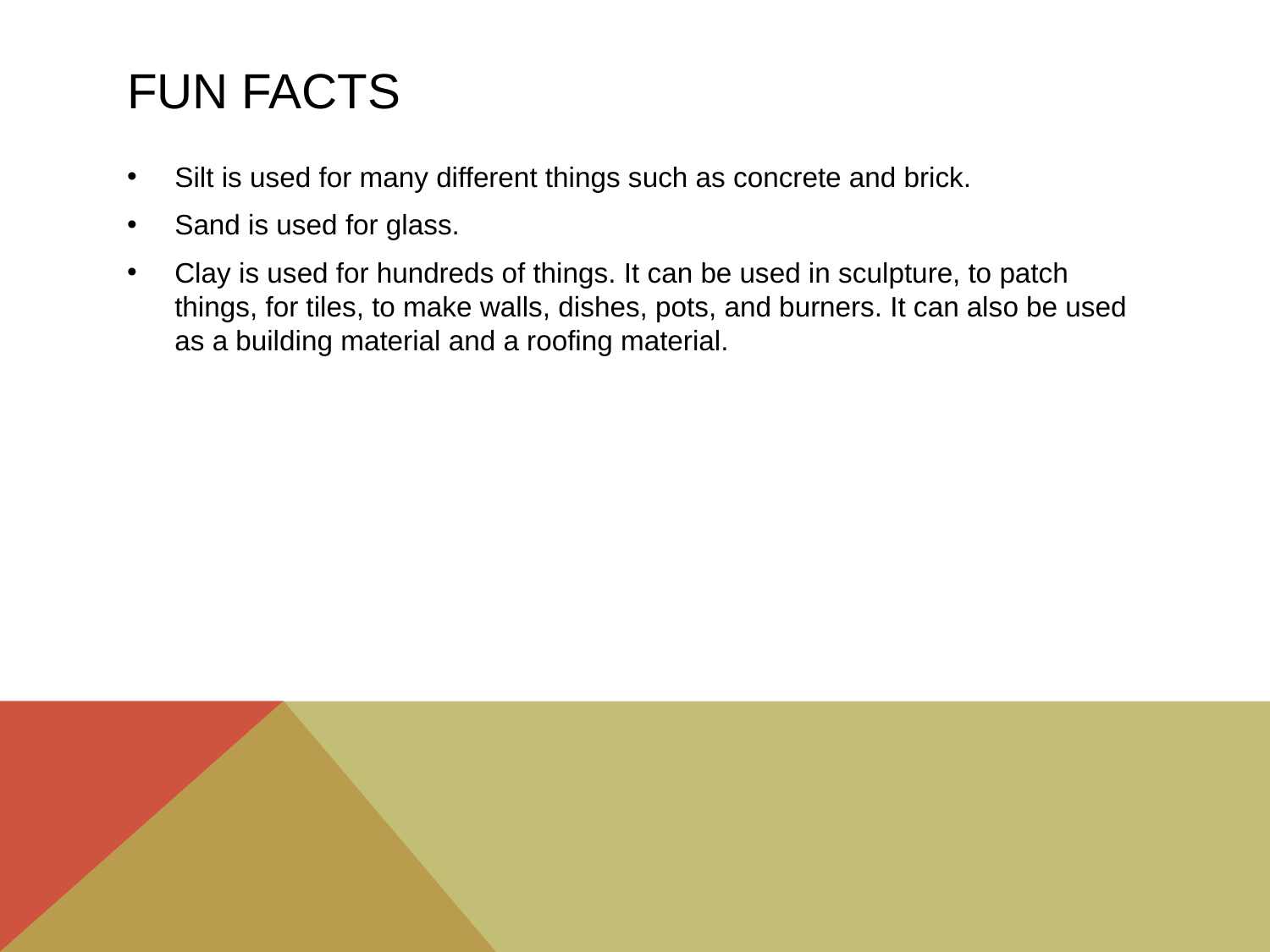

# Fun facts
Silt is used for many different things such as concrete and brick.
Sand is used for glass.
Clay is used for hundreds of things. It can be used in sculpture, to patch things, for tiles, to make walls, dishes, pots, and burners. It can also be used as a building material and a roofing material.